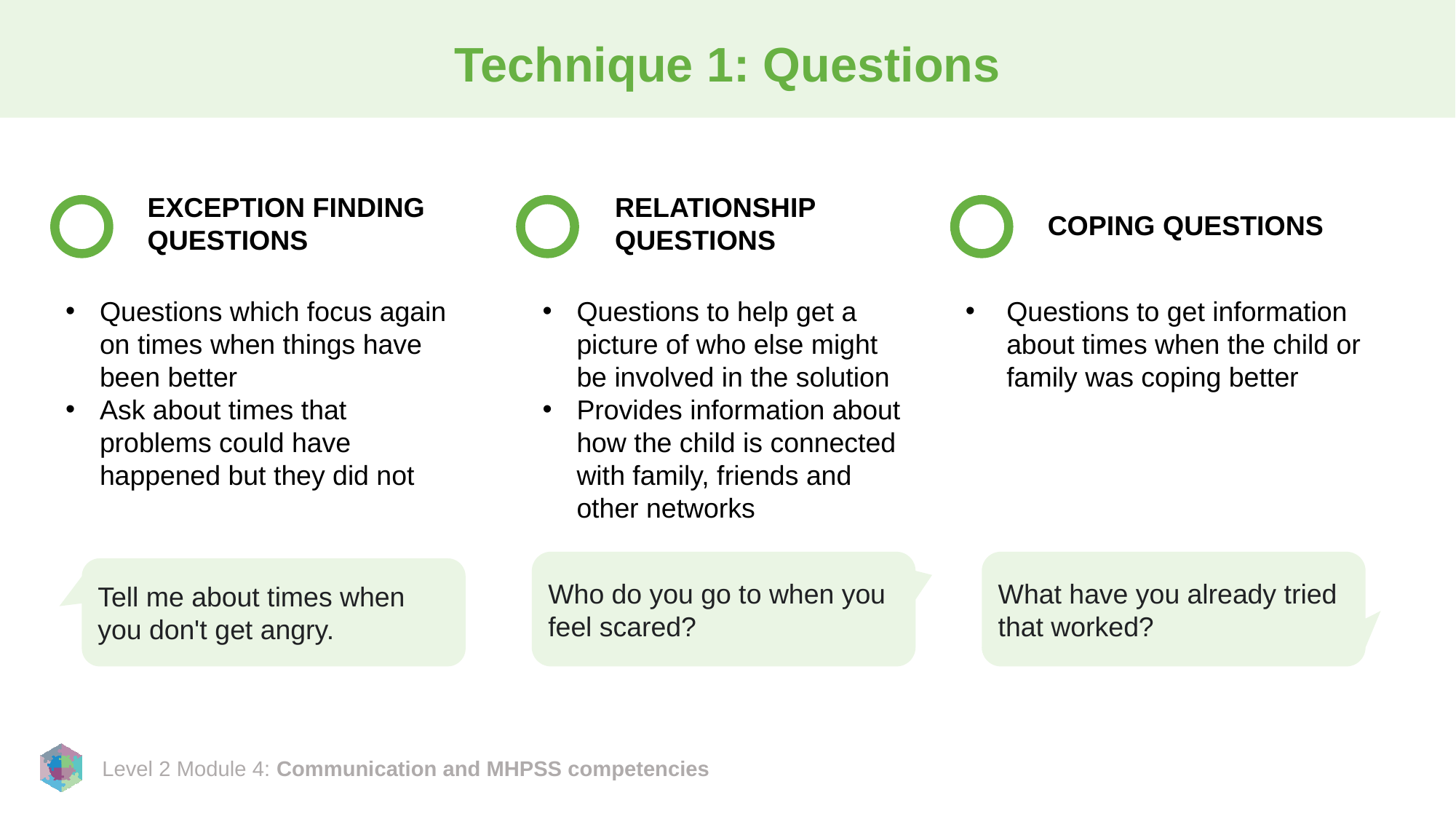

# Technique 1: Questions
EXCEPTION FINDING QUESTIONS
RELATIONSHIP QUESTIONS

COPING QUESTIONS
Questions which focus again on times when things have been better
Ask about times that problems could have happened but they did not
Questions to help get a picture of who else might be involved in the solution
Provides information about how the child is connected with family, friends and other networks
Questions to get information about times when the child or family was coping better
What have you already tried that worked?
Who do you go to when you feel scared?
Tell me about times when you don't get angry.